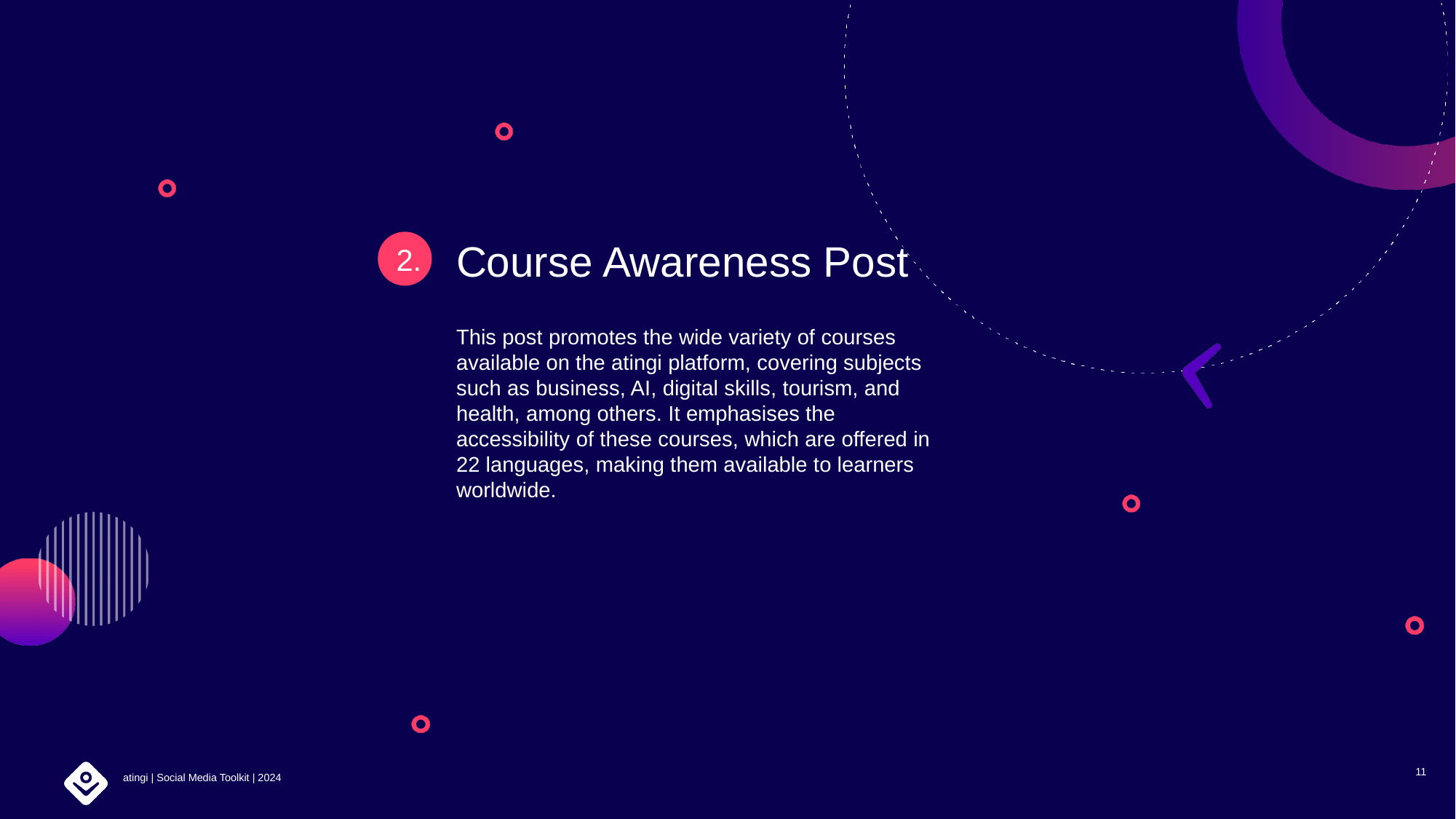

# Course Awareness Post

2.
This post promotes the wide variety of courses available on the atingi platform, covering subjects such as business, AI, digital skills, tourism, and health, among others. It emphasises the accessibility of these courses, which are offered in 22 languages, making them available to learners worldwide.

11
atingi | Social Media Toolkit | 2024